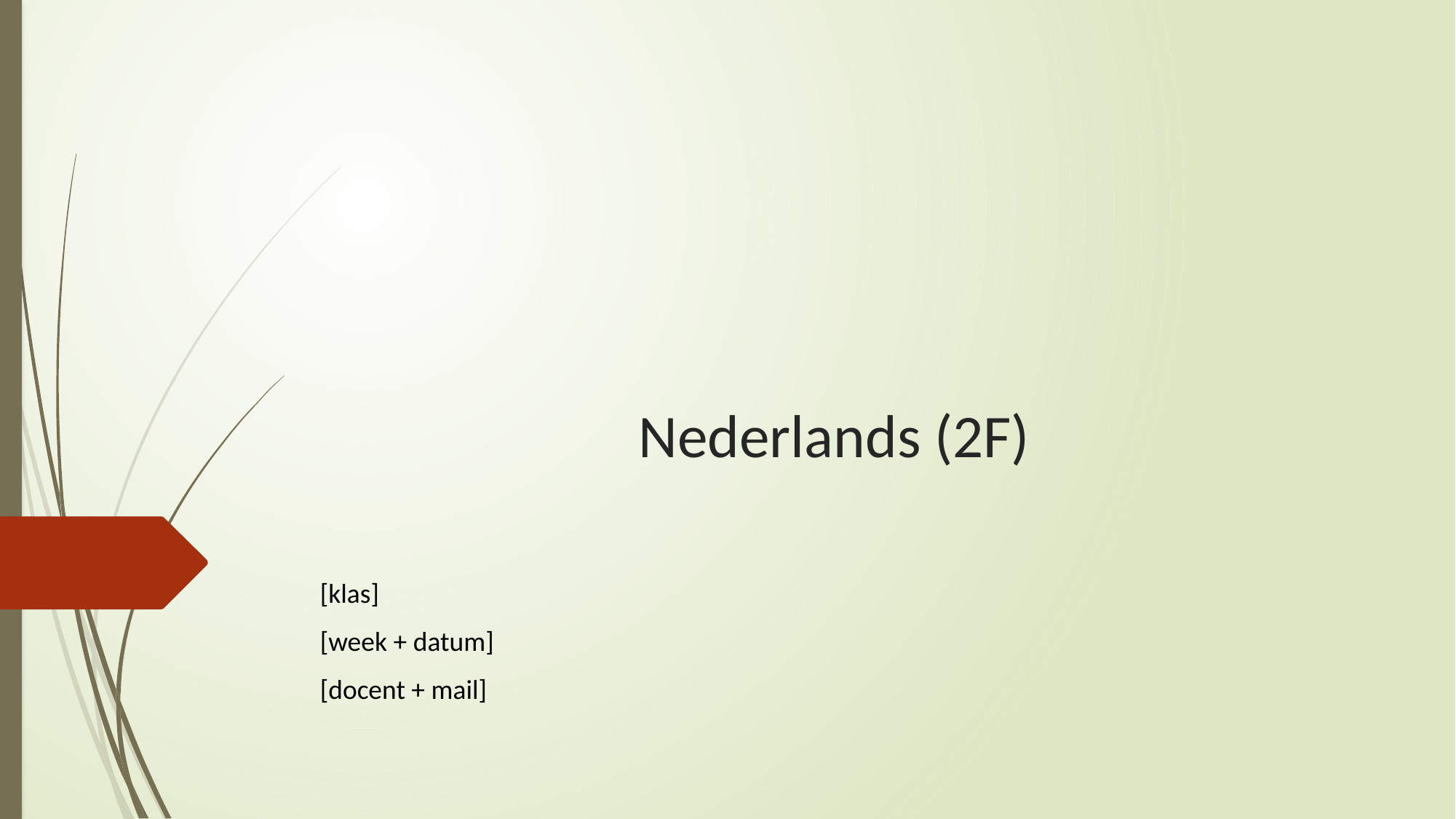

# Nederlands (2F)
[klas]
[week + datum]
[docent + mail]